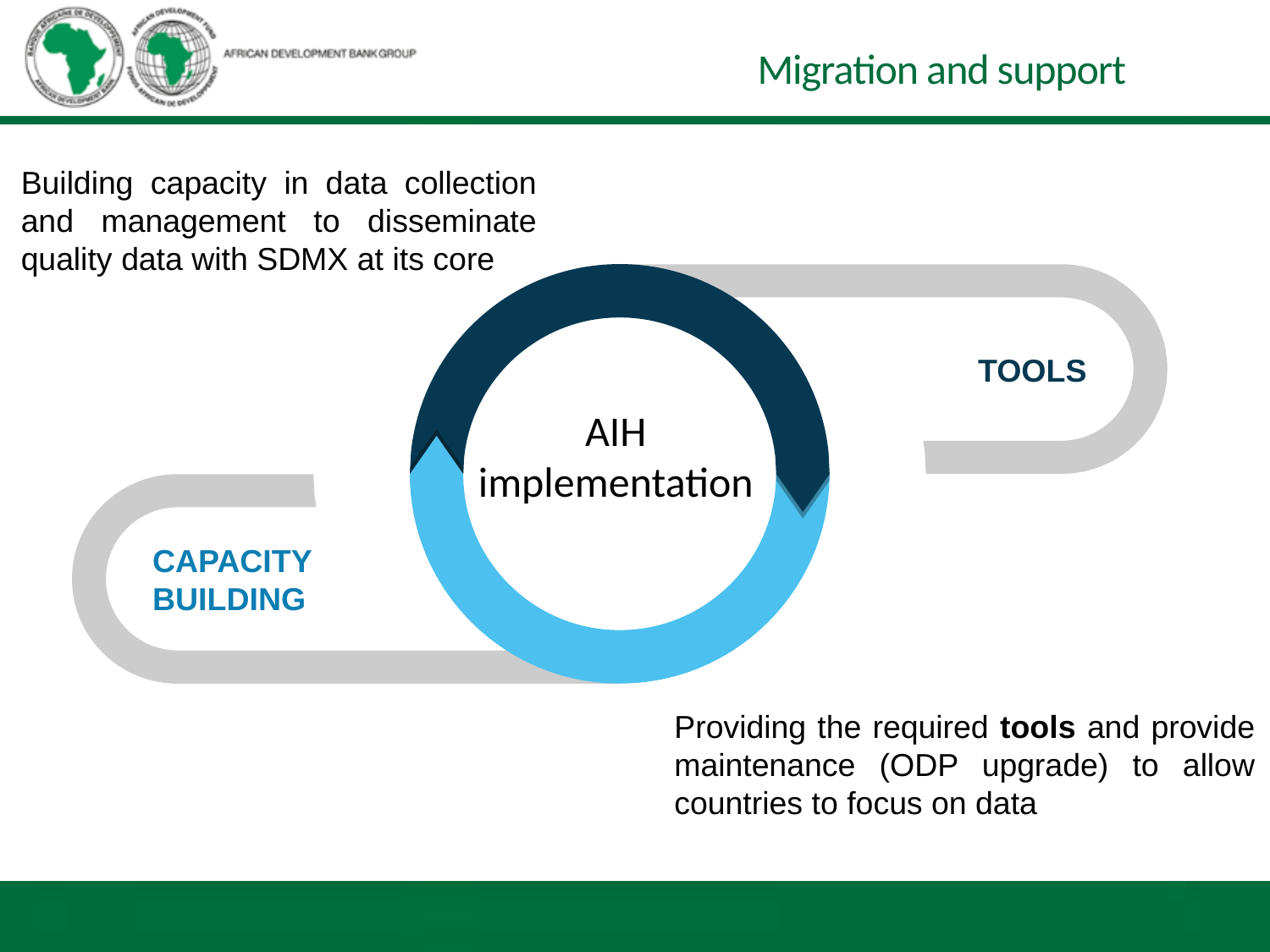

# Migration and support
Building capacity in data collection and management to disseminate quality data with SDMX at its core

Tools
AIH implementation

Capacity building
Providing the required tools and provide maintenance (ODP upgrade) to allow countries to focus on data